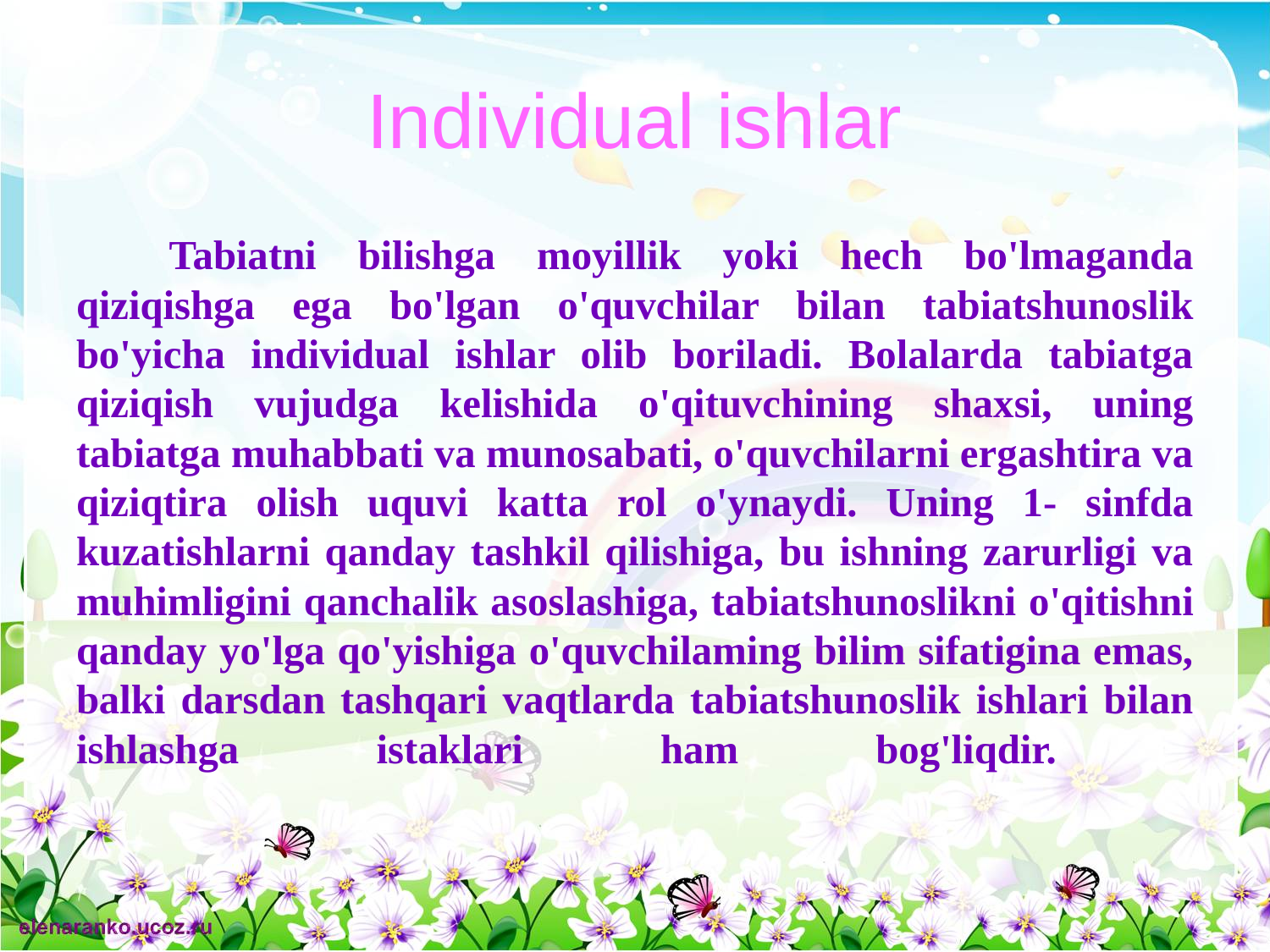

# Individual ishlar
	Tabiatni bilishga moyillik yoki hech bo'lmaganda qiziqishga ega bo'lgan o'quvchilar bilan tabiatshunoslik bo'yicha individual ishlar olib boriladi. Bolalarda tabiatga qiziqish vujudga kelishida o'qituvchining shaxsi, uning tabiatga muhabbati va munosabati, o'quvchilarni ergashtira va qiziqtira olish uquvi katta rol o'ynaydi. Uning 1- sinfda kuzatishlarni qanday tashkil qilishiga, bu ishning zarurligi va muhimligini qanchalik asoslashiga, tabiatshunoslikni o'qitishni qanday yo'lga qo'yishiga o'quvchilaming bilim sifatigina emas, balki darsdan tashqari vaqtlarda tabiatshunoslik ishlari bilan ishlashga istaklari ham bog'liqdir.